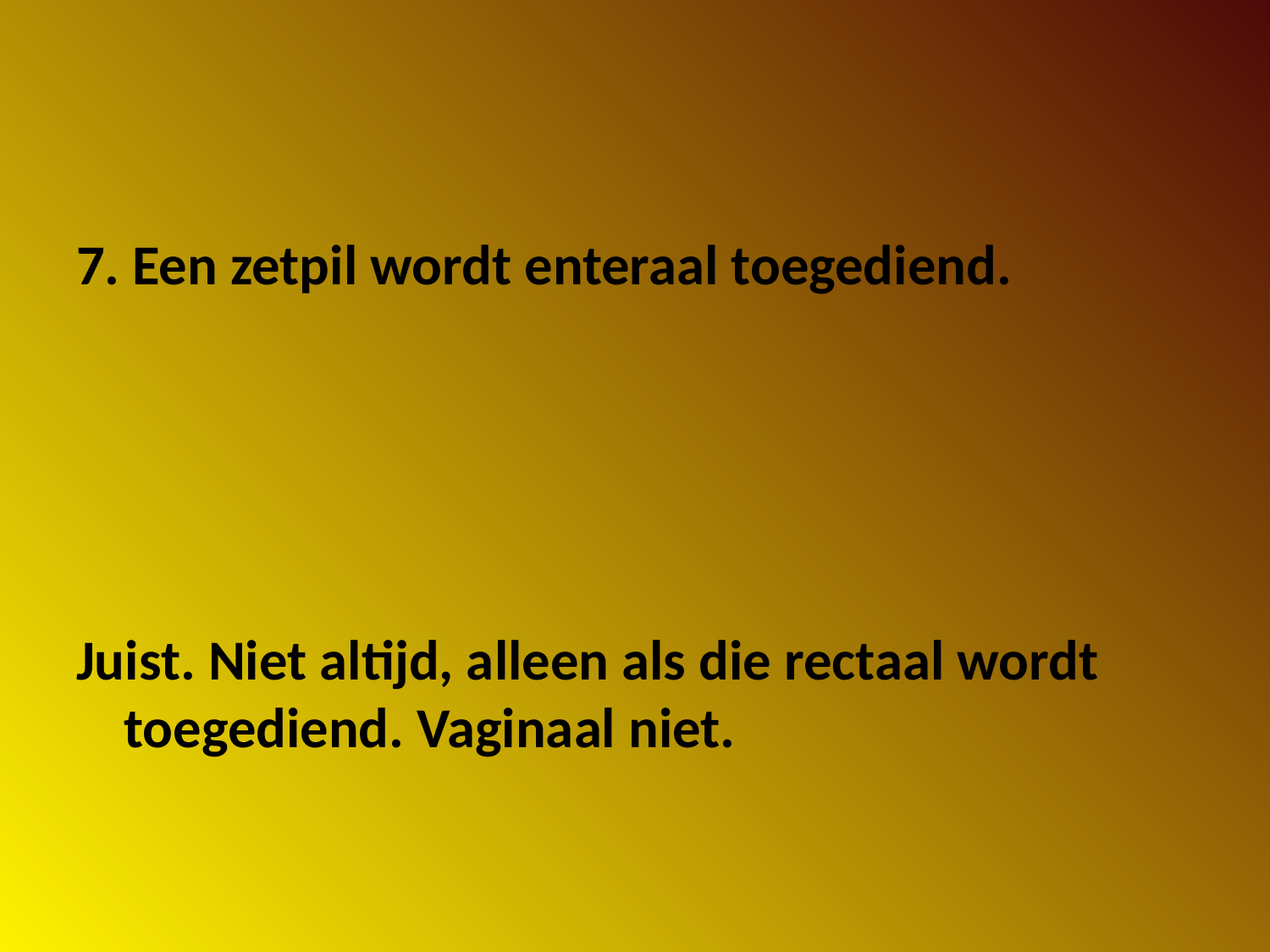

#
7. Een zetpil wordt enteraal toegediend.

Juist. Niet altijd, alleen als die rectaal wordt toegediend. Vaginaal niet.